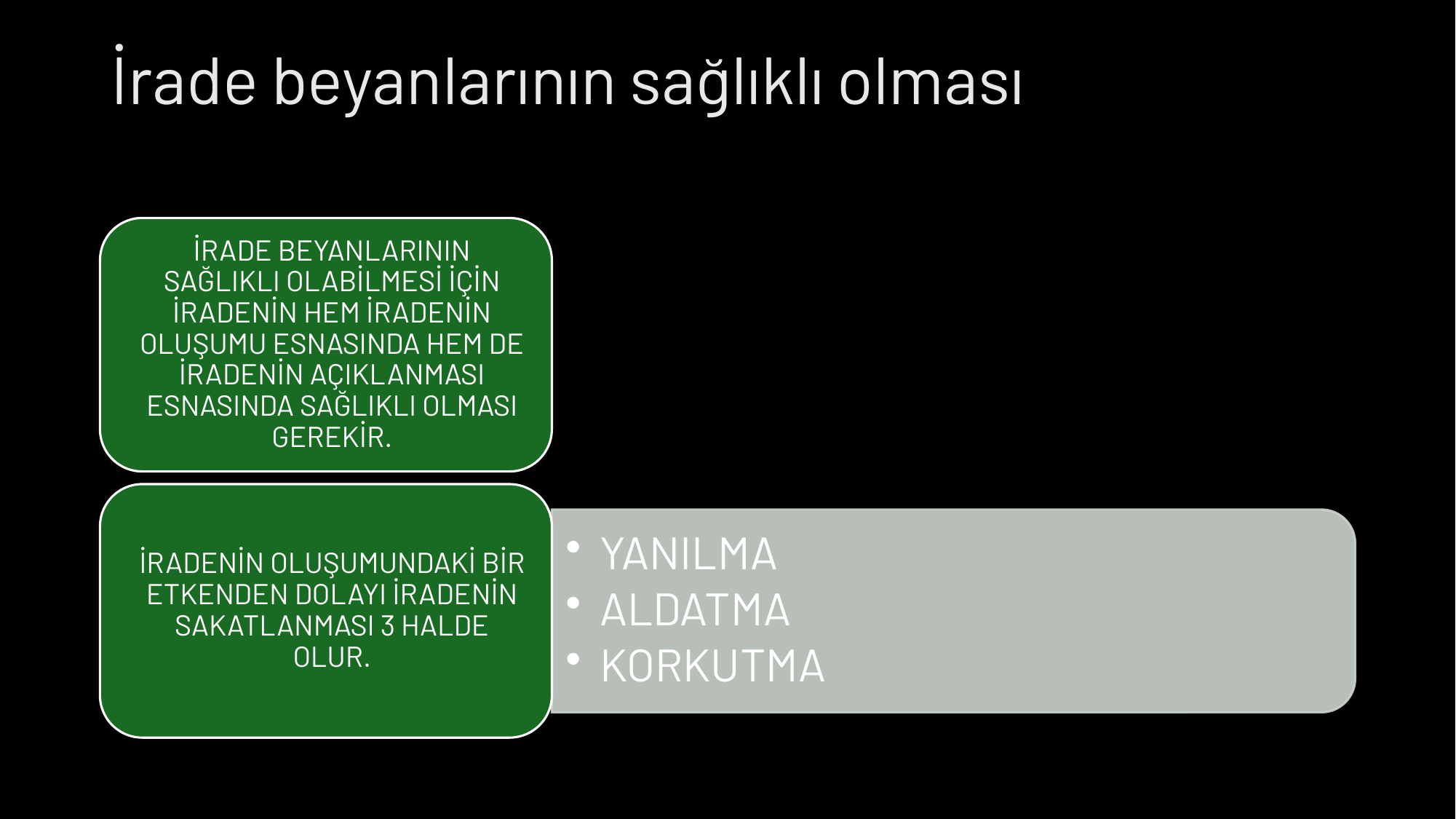

# İrade beyanlarının sağlıklı olması
İRADE BEYANLARININ SAĞLIKLI OLABİLMESİ İÇİN İRADENİN HEM İRADENİN OLUŞUMU ESNASINDA HEM DE İRADENİN AÇIKLANMASI ESNASINDA SAĞLIKLI OLMASI GEREKİR.
YANILMA
ALDATMA
KORKUTMA
İRADENİN OLUŞUMUNDAKİ BİR ETKENDEN DOLAYI İRADENİN SAKATLANMASI 3 HALDE OLUR.